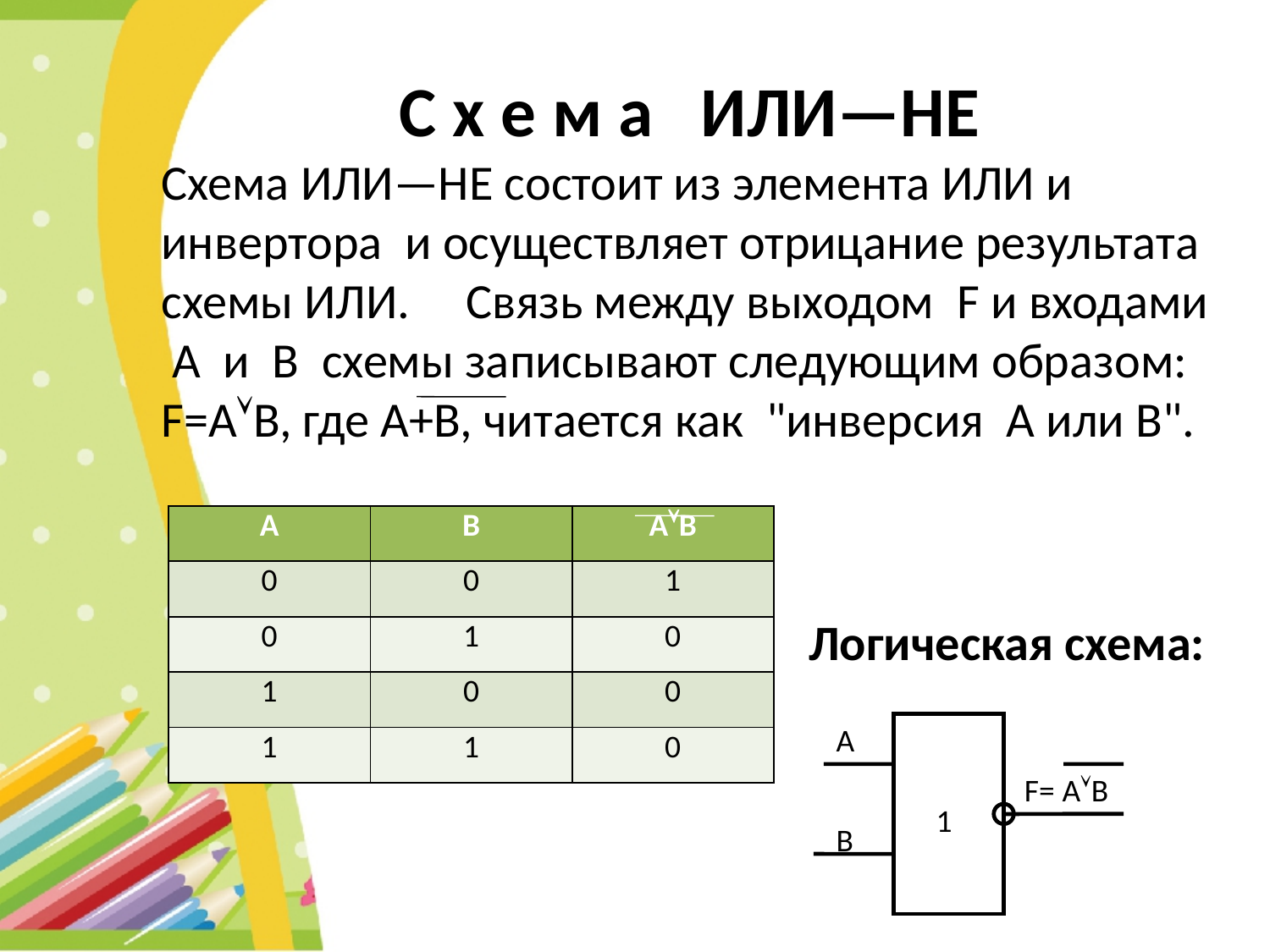

С х е м а   ИЛИ—НЕ
Схема ИЛИ—НЕ состоит из элемента ИЛИ и инвертора  и осуществляет отрицание результата схемы ИЛИ.     Связь между выходом  F и входами  A  и  B  схемы записывают следующим образом: F=A∨B, где A+B, читается как  "инверсия  A или B".

| А | В | А∨В |
| --- | --- | --- |
| 0 | 0 | 1 |
| 0 | 1 | 0 |
| 1 | 0 | 0 |
| 1 | 1 | 0 |
Логическая схема:
A

F= А∨В

1

B